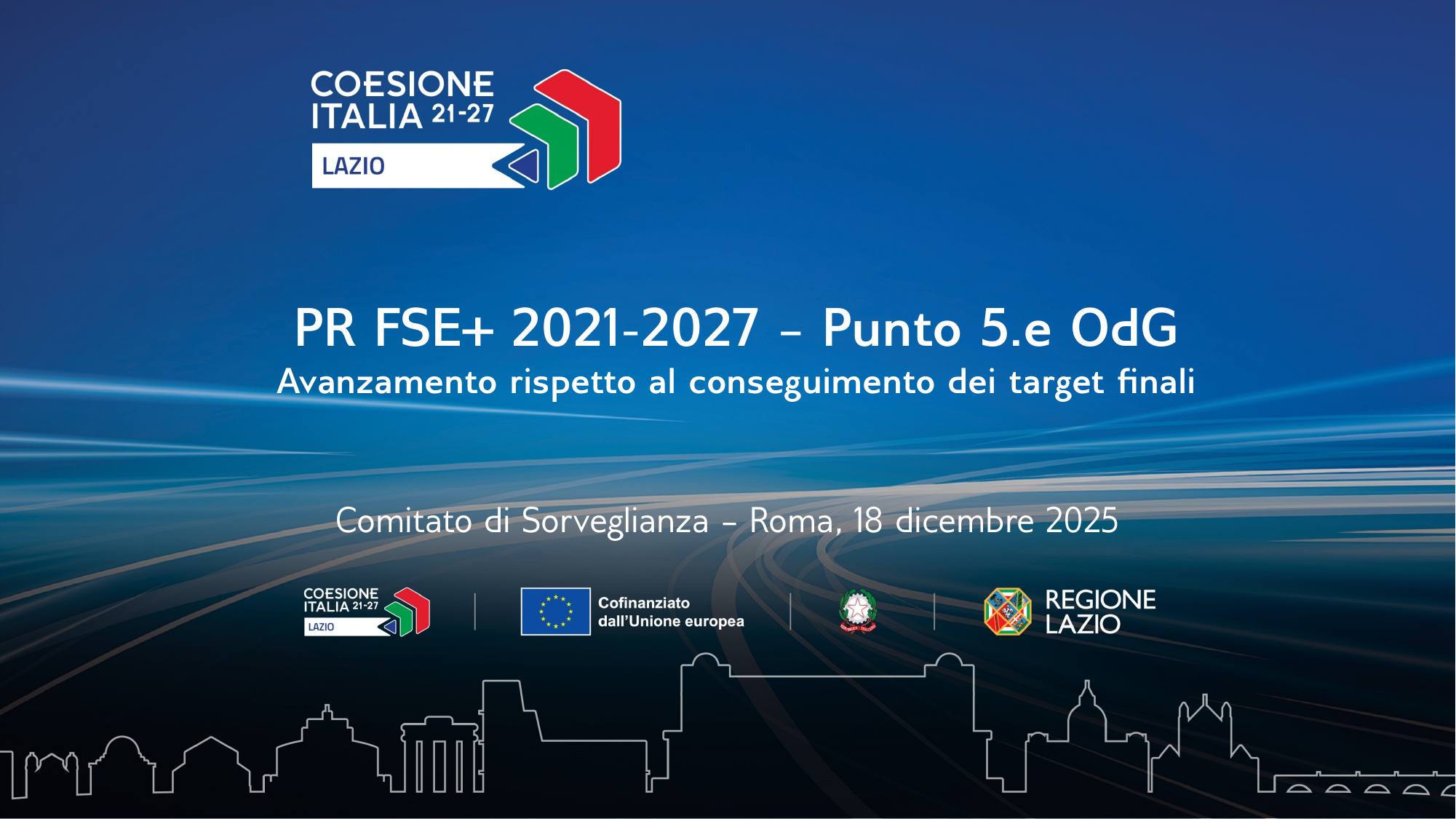

PR FSE+ 2021-2027 – Punto 5.e OdG
Avanzamento rispetto al conseguimento dei target finali

Comitato di Sorveglianza – Roma, 18 dicembre 2025